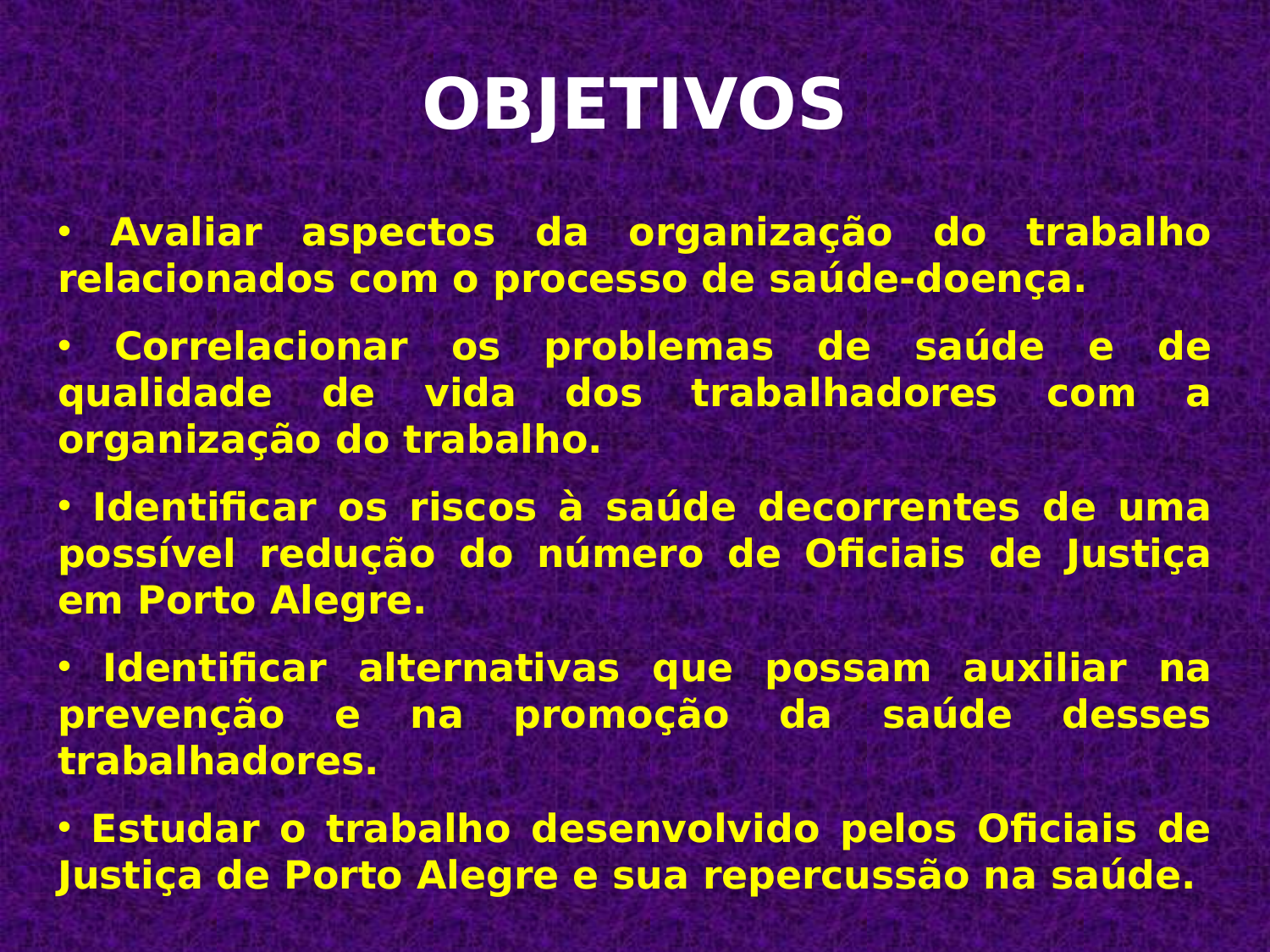

OBJETIVOS

 Avaliar aspectos da organização do trabalho relacionados com o processo de saúde-doença.
 Correlacionar os problemas de saúde e de qualidade de vida dos trabalhadores com a organização do trabalho.
 Identificar os riscos à saúde decorrentes de uma possível redução do número de Oficiais de Justiça em Porto Alegre.
 Identificar alternativas que possam auxiliar na prevenção e na promoção da saúde desses trabalhadores.
 Estudar o trabalho desenvolvido pelos Oficiais de Justiça de Porto Alegre e sua repercussão na saúde.